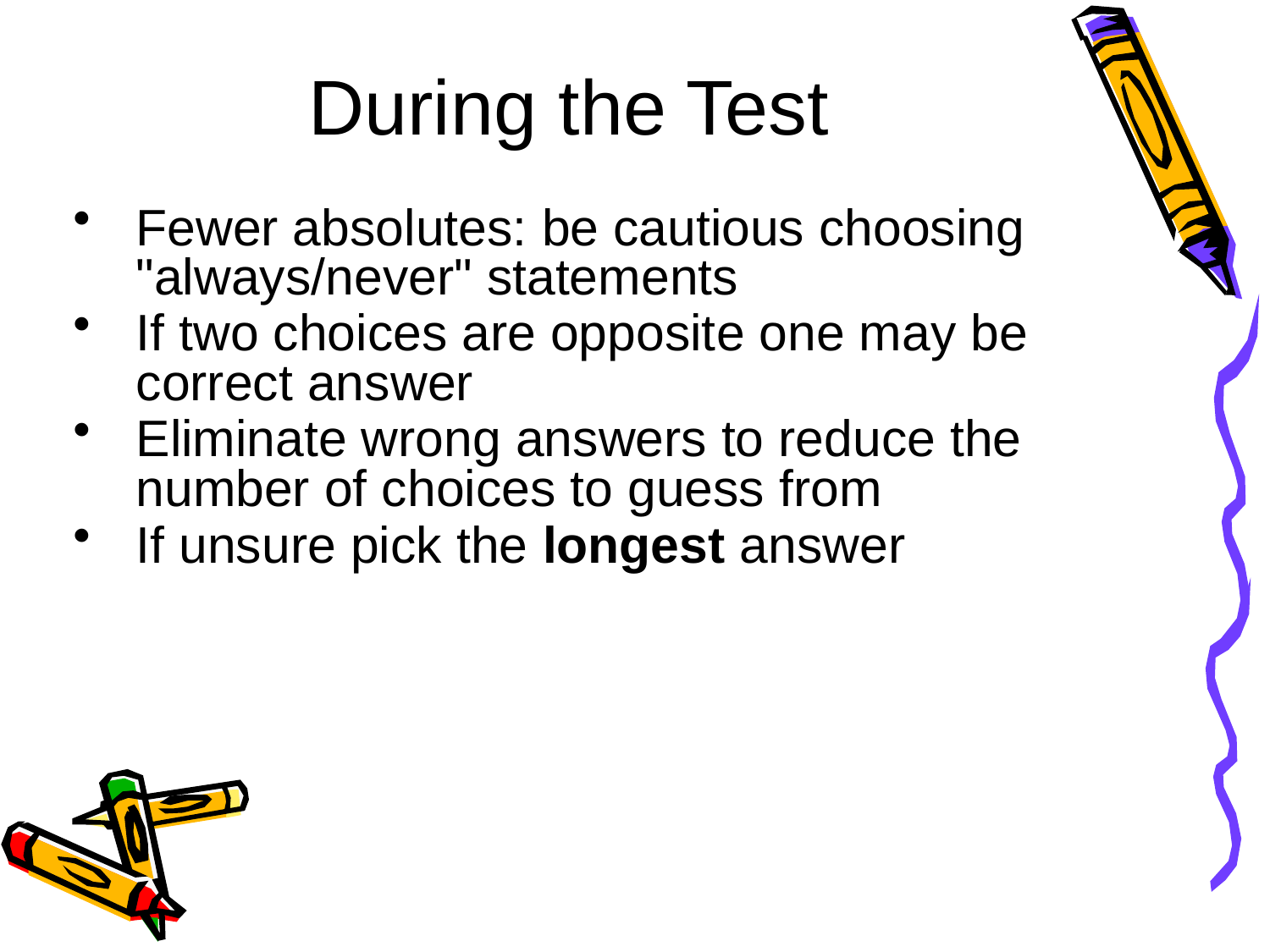

# During the Test
Fewer absolutes: be cautious choosing "always/never" statements
If two choices are opposite one may be correct answer
Eliminate wrong answers to reduce the number of choices to guess from
If unsure pick the longest answer